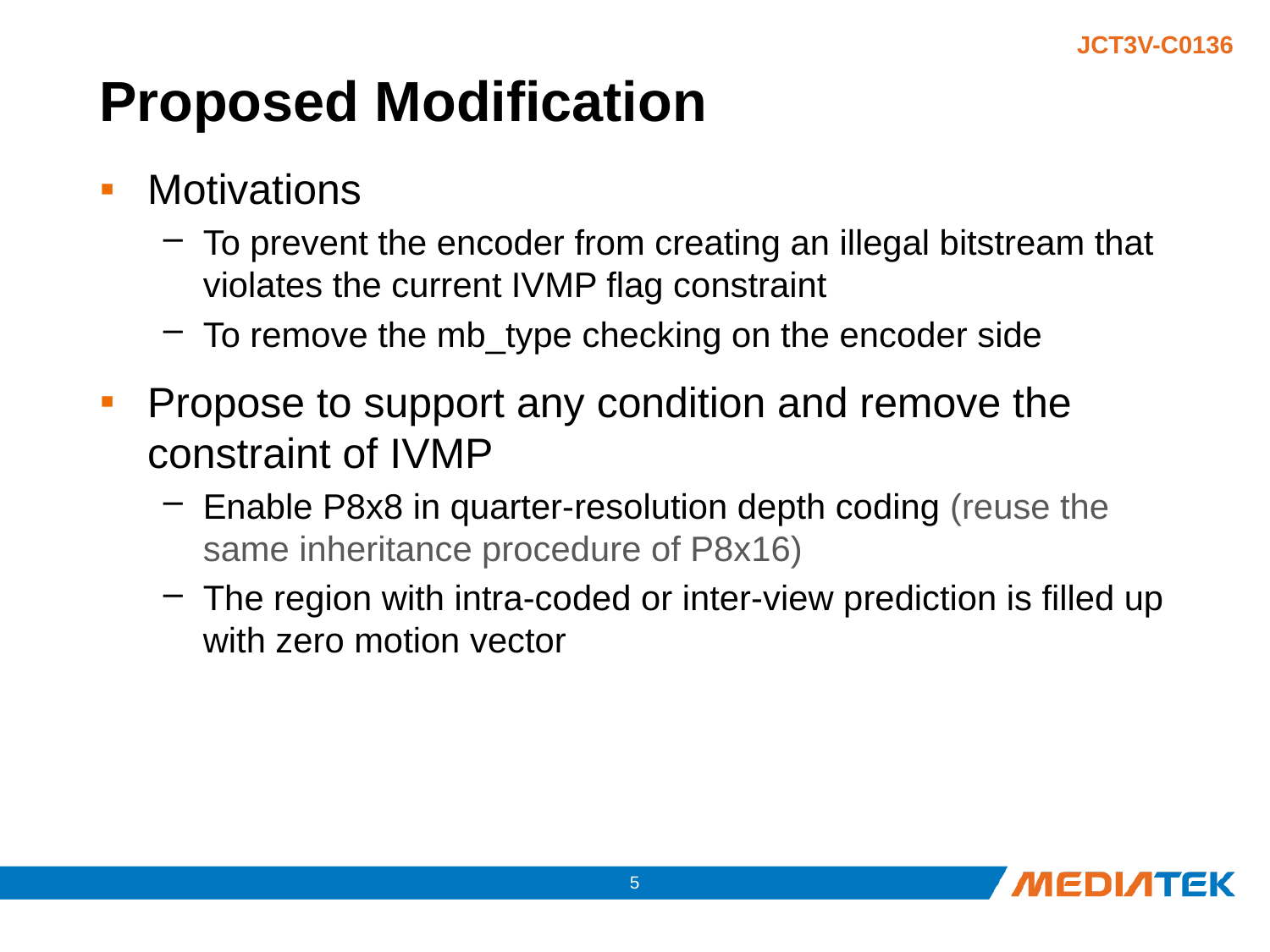

# Proposed Modification
Motivations
To prevent the encoder from creating an illegal bitstream that violates the current IVMP flag constraint
To remove the mb_type checking on the encoder side
Propose to support any condition and remove the constraint of IVMP
Enable P8x8 in quarter-resolution depth coding (reuse the same inheritance procedure of P8x16)
The region with intra-coded or inter-view prediction is filled up with zero motion vector
5